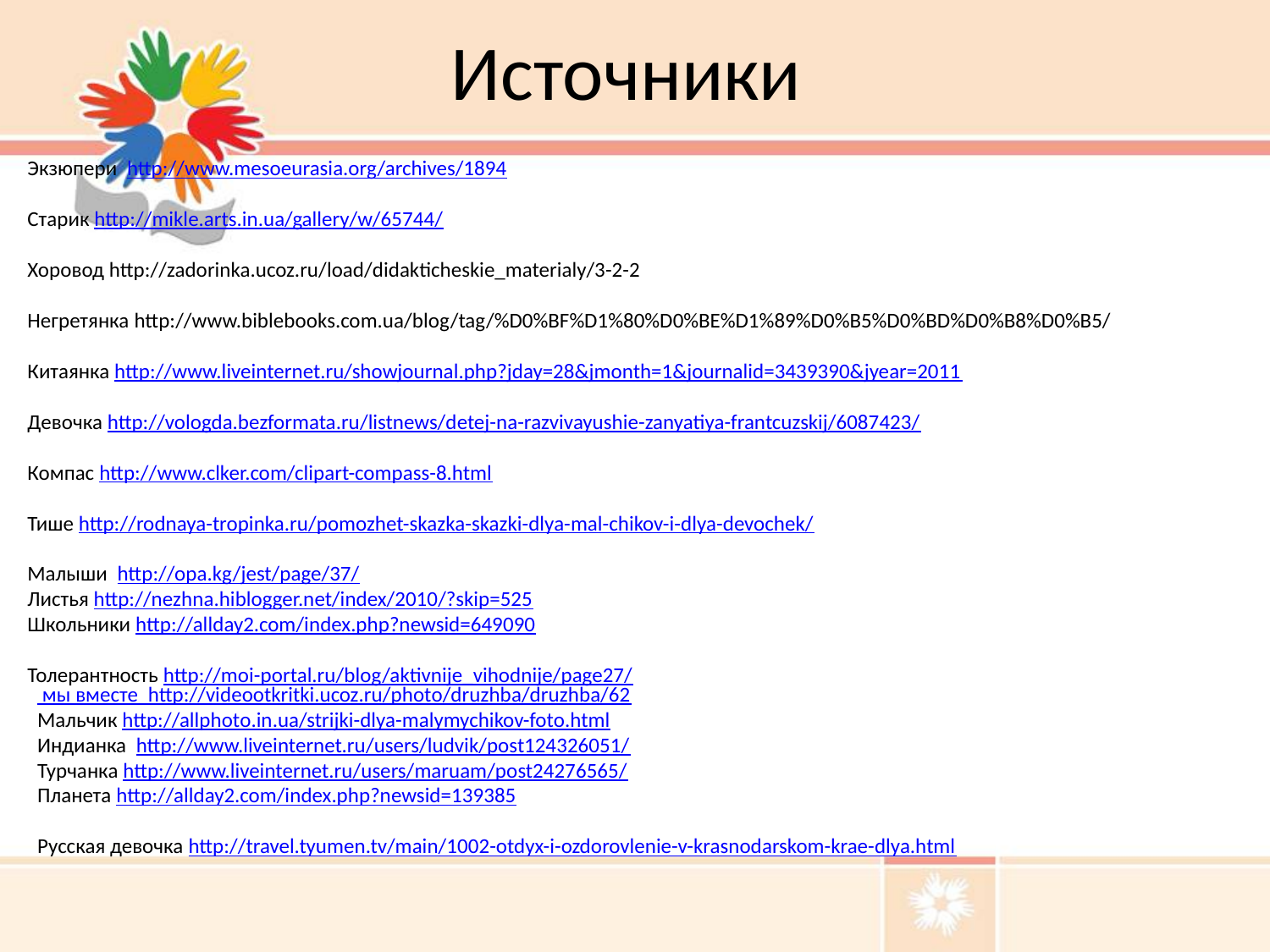

# Источники
Экзюпери  http://www.mesoeurasia.org/archives/1894

Старик http://mikle.arts.in.ua/gallery/w/65744/

Хоровод http://zadorinka.ucoz.ru/load/didakticheskie_materialy/3-2-2

Негретянка http://www.biblebooks.com.ua/blog/tag/%D0%BF%D1%80%D0%BE%D1%89%D0%B5%D0%BD%D0%B8%D0%B5/

Китаянка http://www.liveinternet.ru/showjournal.php?jday=28&jmonth=1&journalid=3439390&jyear=2011

Девочка http://vologda.bezformata.ru/listnews/detej-na-razvivayushie-zanyatiya-frantcuzskij/6087423/

Компас http://www.clker.com/clipart-compass-8.html

Тише http://rodnaya-tropinka.ru/pomozhet-skazka-skazki-dlya-mal-chikov-i-dlya-devochek/

Малыши  http://opa.kg/jest/page/37/
Листья http://nezhna.hiblogger.net/index/2010/?skip=525
Школьники http://allday2.com/index.php?newsid=649090

Толерантность http://moi-portal.ru/blog/aktivnije_vihodnije/page27/

 мы вместе  http://videootkritki.ucoz.ru/photo/druzhba/druzhba/62
Мальчик http://allphoto.in.ua/strijki-dlya-malymychikov-foto.html
Индианка  http://www.liveinternet.ru/users/ludvik/post124326051/
Турчанка http://www.liveinternet.ru/users/maruam/post24276565/
Планета http://allday2.com/index.php?newsid=139385

Русская девочка http://travel.tyumen.tv/main/1002-otdyx-i-ozdorovlenie-v-krasnodarskom-krae-dlya.html